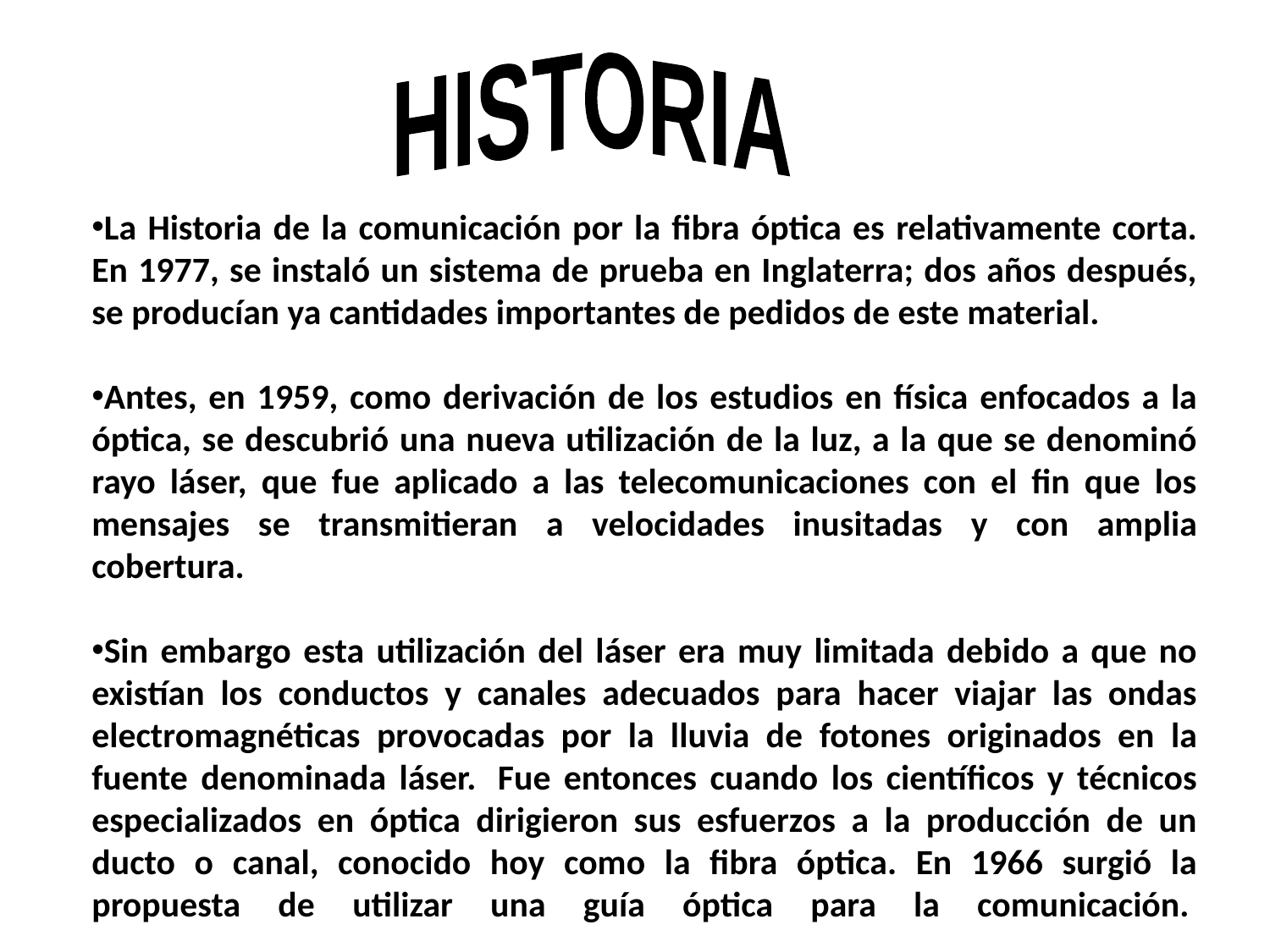

HISTORIA
La Historia de la comunicación por la fibra óptica es relativamente corta. En 1977, se instaló un sistema de prueba en Inglaterra; dos años después, se producían ya cantidades importantes de pedidos de este material.

Antes, en 1959, como derivación de los estudios en física enfocados a la óptica, se descubrió una nueva utilización de la luz, a la que se denominó rayo láser, que fue aplicado a las telecomunicaciones con el fin que los mensajes se transmitieran a velocidades inusitadas y con amplia cobertura.

Sin embargo esta utilización del láser era muy limitada debido a que no existían los conductos y canales adecuados para hacer viajar las ondas electromagnéticas provocadas por la lluvia de fotones originados en la fuente denominada láser.  Fue entonces cuando los científicos y técnicos especializados en óptica dirigieron sus esfuerzos a la producción de un ducto o canal, conocido hoy como la fibra óptica. En 1966 surgió la propuesta de utilizar una guía óptica para la comunicación.